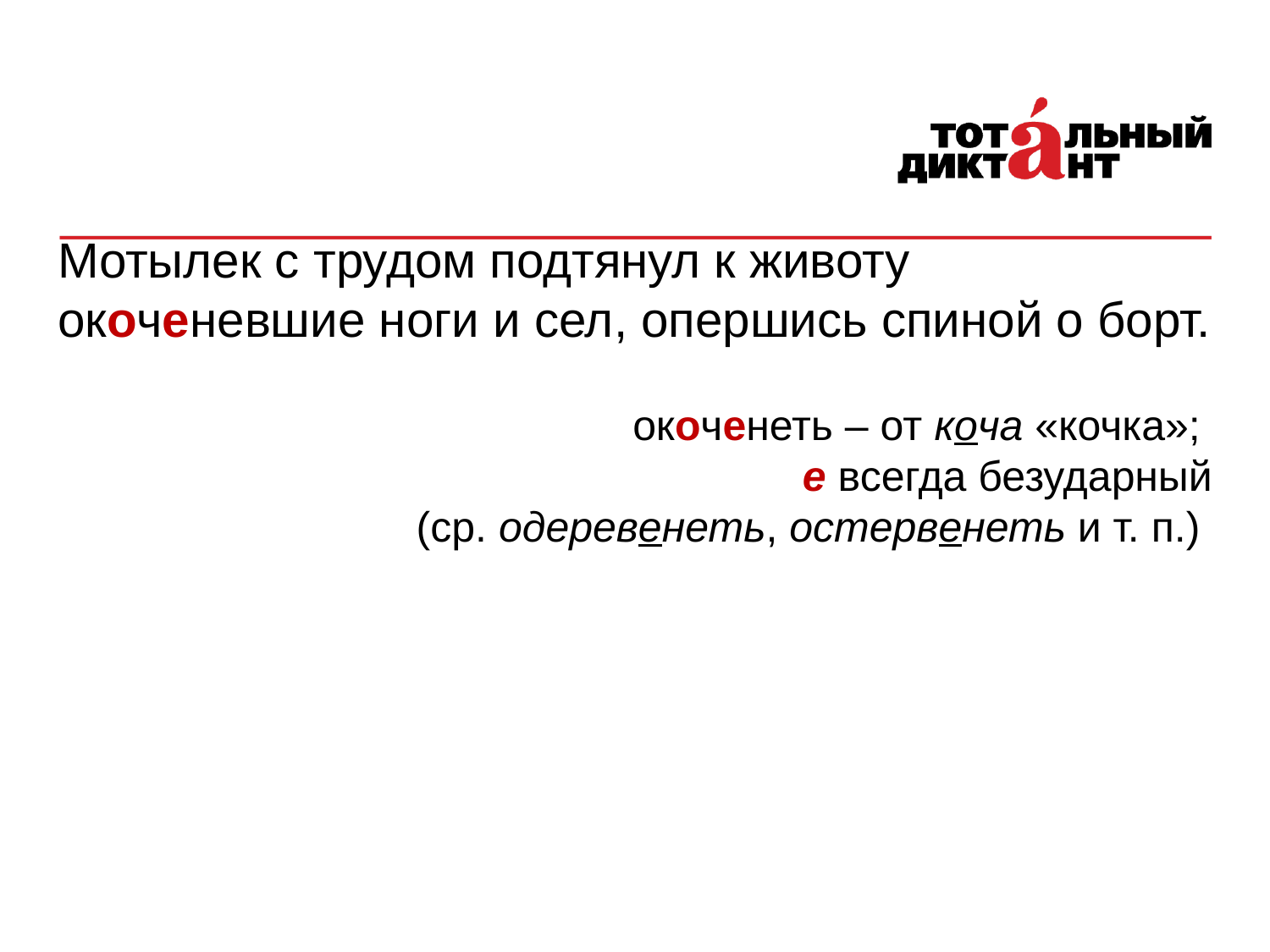

Мотылек с трудом подтянул к животу окоченевшие ноги и сел, опершись спиной о борт.

окоченеть – от коча «кочка»;
е всегда безударный (ср. одеревенеть, остервенеть и т. п.)